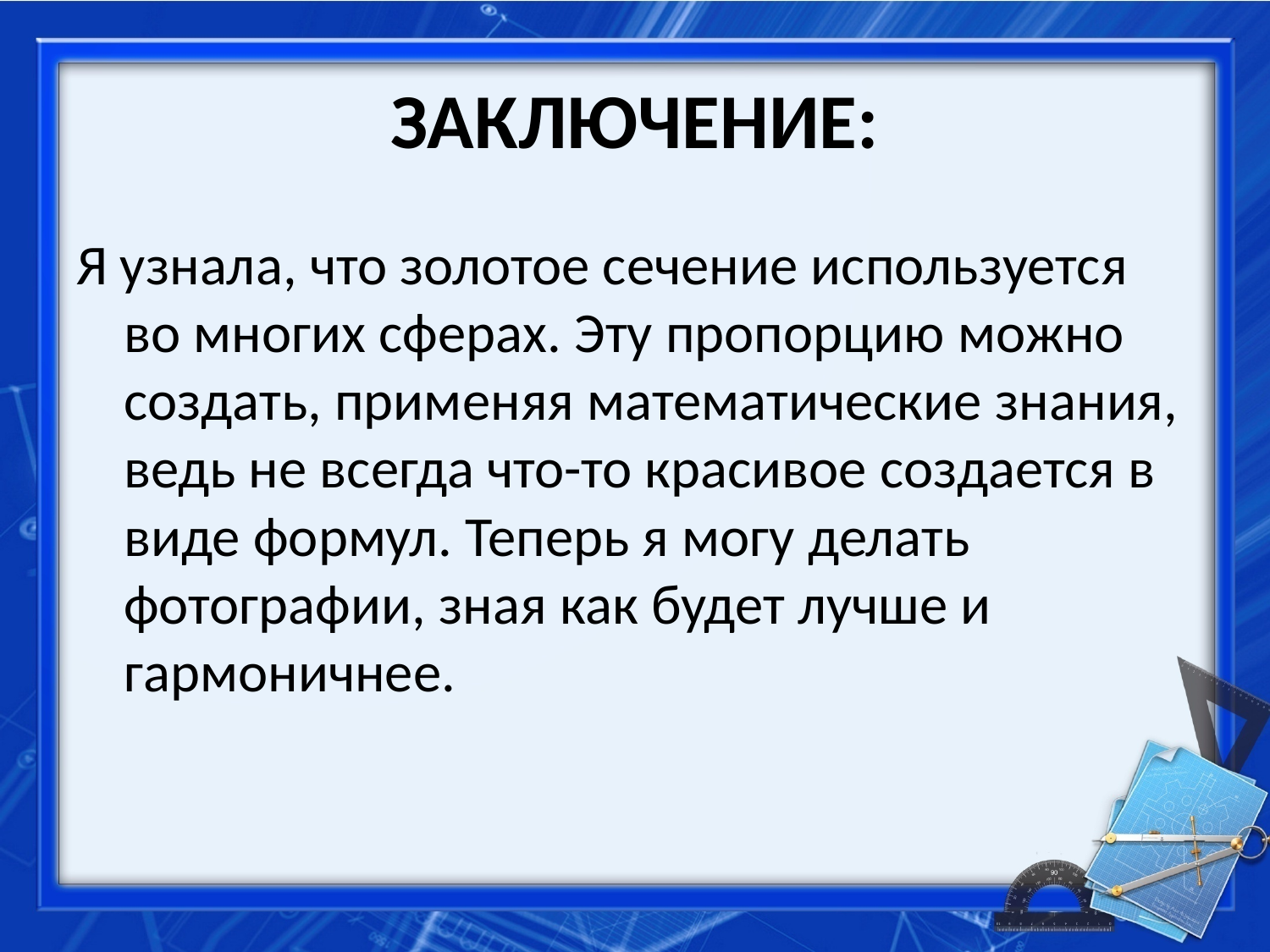

# ЗАКЛЮЧЕНИЕ:
Я узнала, что золотое сечение используется во многих сферах. Эту пропорцию можно создать, применяя математические знания, ведь не всегда что-то красивое создается в виде формул. Теперь я могу делать фотографии, зная как будет лучше и гармоничнее.